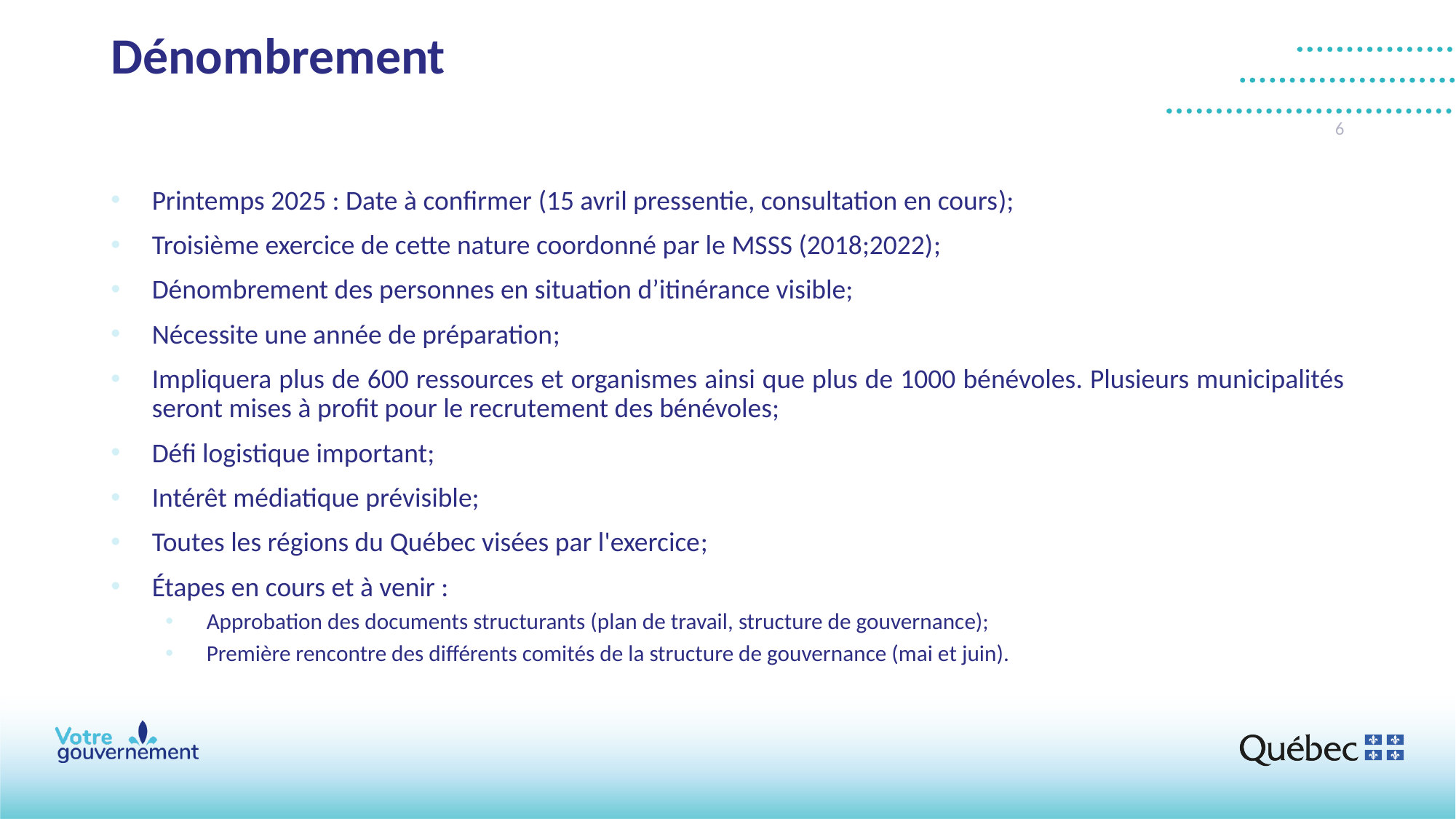

# Dénombrement
6
Printemps 2025 : Date à confirmer​ (15 avril pressentie, consultation en cours);
Troisième exercice de cette nature coordonné par le MSSS (2018;2022)​;
Dénombrement des personnes en situation d’itinérance visible;
Nécessite une année de préparation​;
Impliquera plus de 600 ressources et organismes ainsi que plus de 1000 bénévoles​. Plusieurs municipalités seront mises à profit pour le recrutement des bénévoles;
Défi logistique important​;
Intérêt médiatique prévisible;
Toutes les régions du Québec visées par l'exercice​;
Étapes en cours et à venir :​
Approbation des documents structurants (plan de travail, structure de gouvernance);
Première rencontre des différents comités de la structure de gouvernance (mai et juin).